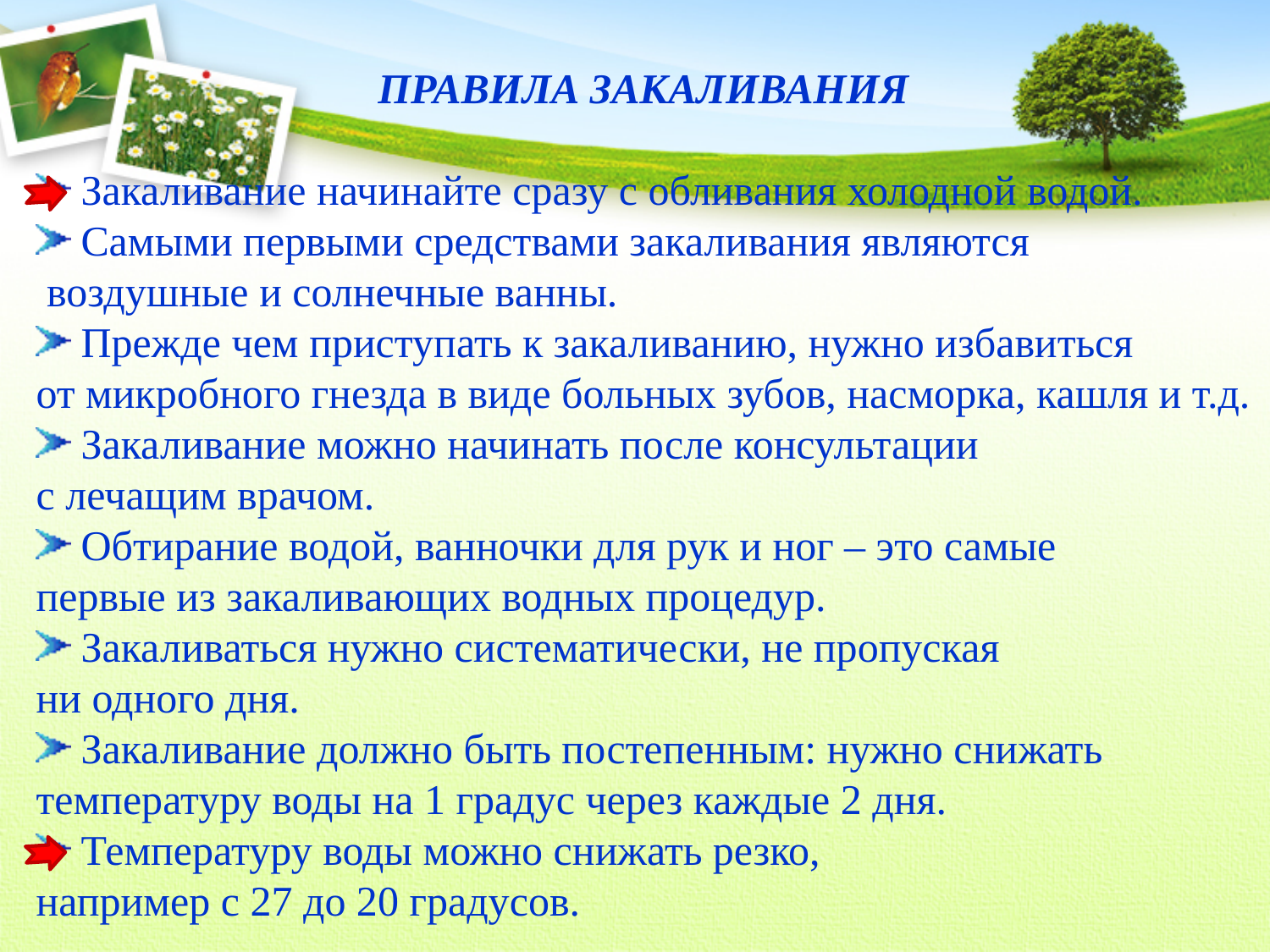

ПРАВИЛА ЗАКАЛИВАНИЯ

 Закаливание начинайте сразу с обливания холодной водой.
 Самыми первыми средствами закаливания являются
 воздушные и солнечные ванны.
 Прежде чем приступать к закаливанию, нужно избавиться
от микробного гнезда в виде больных зубов, насморка, кашля и т.д.
 Закаливание можно начинать после консультации
с лечащим врачом.
 Обтирание водой, ванночки для рук и ног – это самые
первые из закаливающих водных процедур.
 Закаливаться нужно систематически, не пропуская
ни одного дня.
 Закаливание должно быть постепенным: нужно снижать
температуру воды на 1 градус через каждые 2 дня.
 Температуру воды можно снижать резко,
например с 27 до 20 градусов.